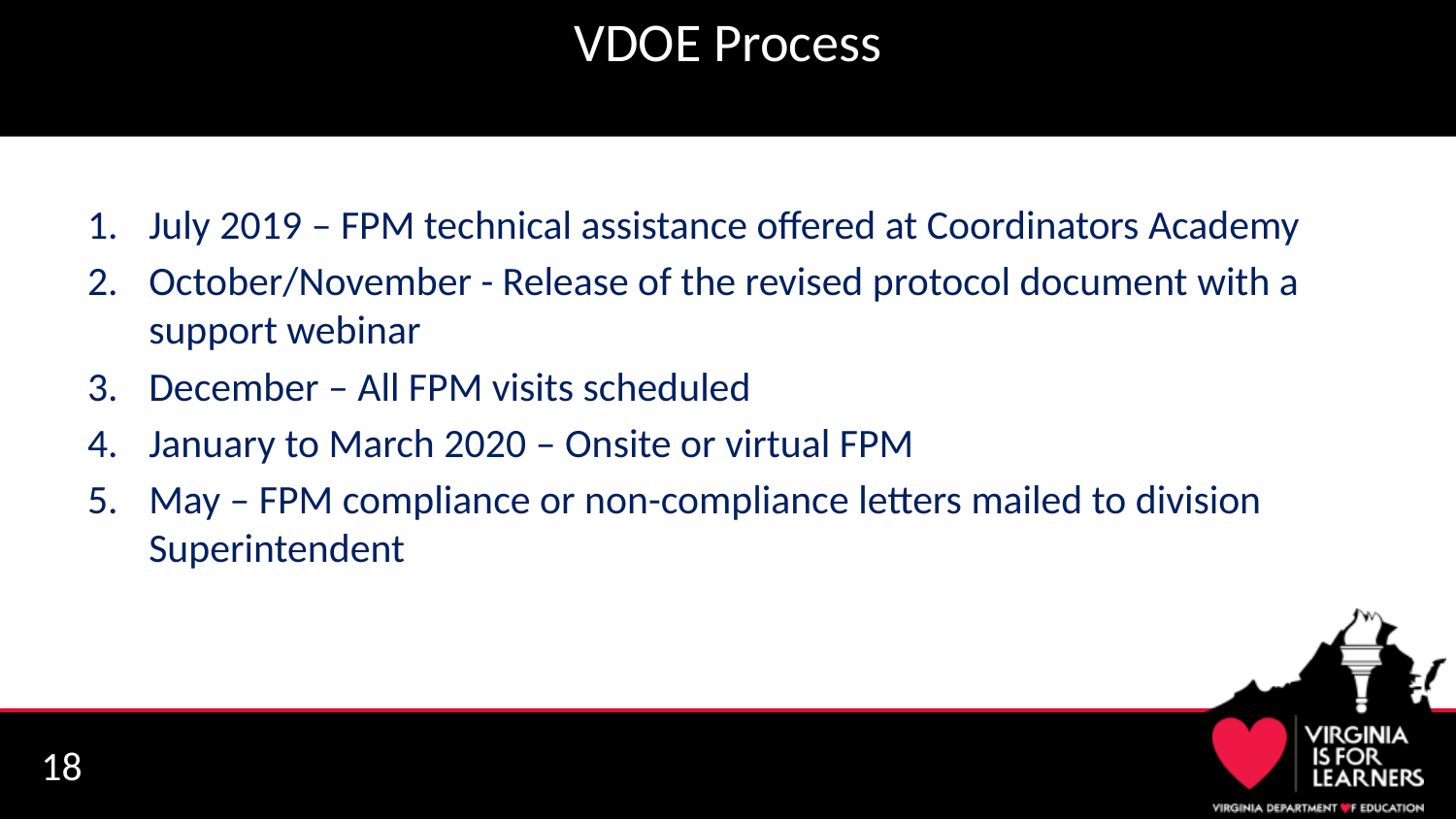

# VDOE Process
July 2019 – FPM technical assistance offered at Coordinators Academy
October/November - Release of the revised protocol document with a support webinar
December – All FPM visits scheduled
January to March 2020 – Onsite or virtual FPM
May – FPM compliance or non-compliance letters mailed to division Superintendent